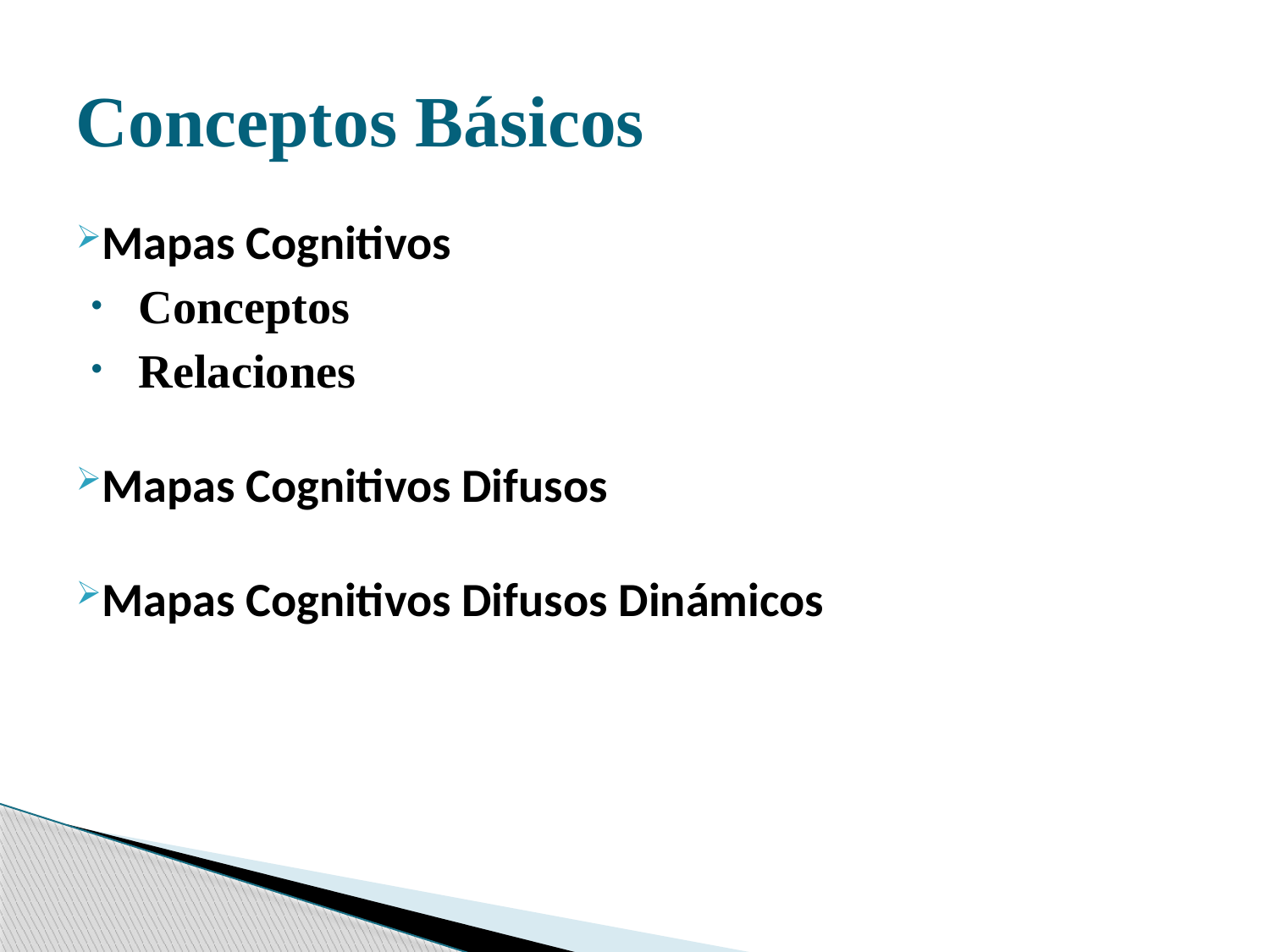

# Conceptos Básicos
Mapas Cognitivos
 Conceptos
 Relaciones
Mapas Cognitivos Difusos

Mapas Cognitivos Difusos Dinámicos